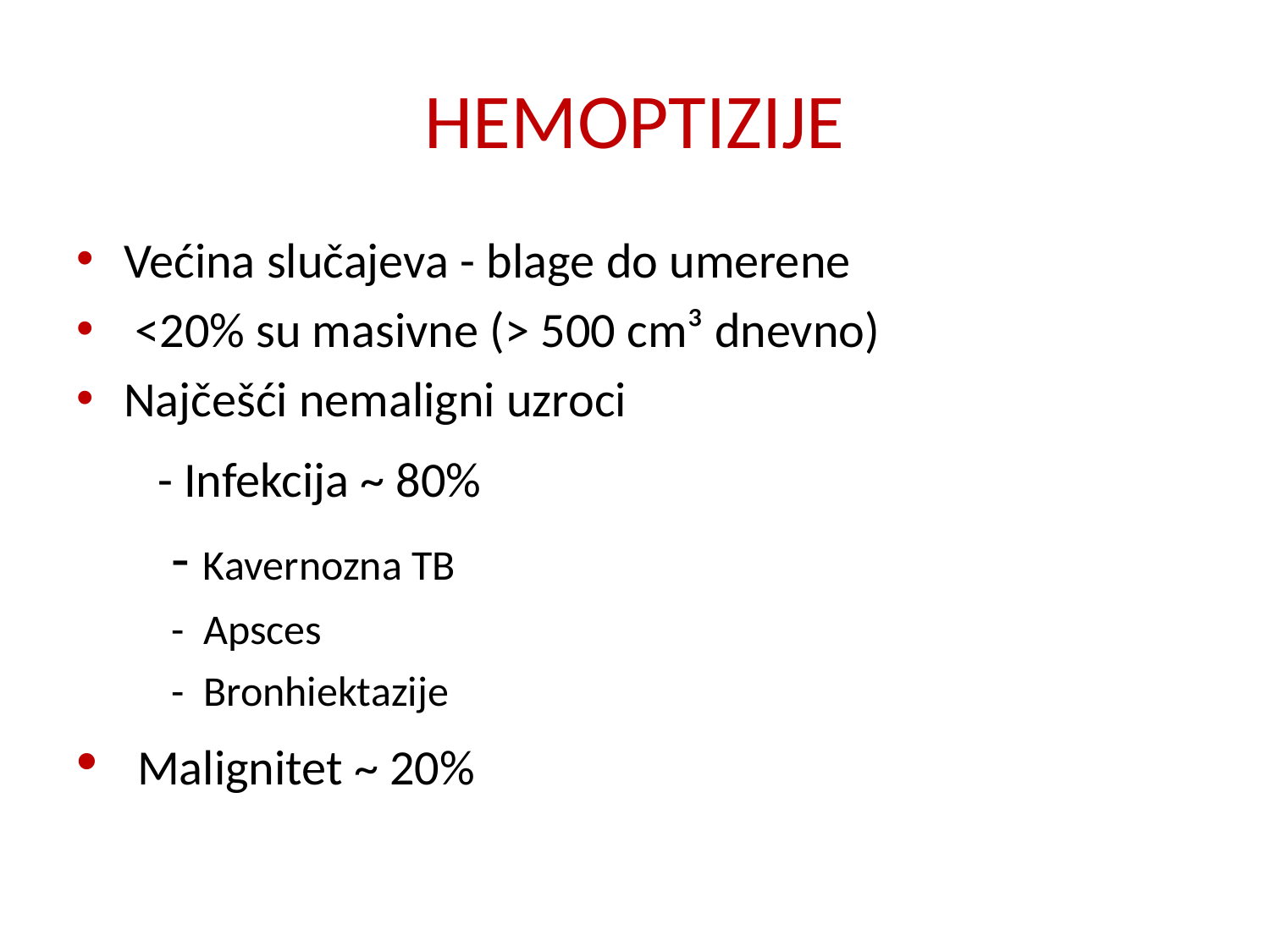

# HEMOPTIZIJE
Većina slučajeva - blage do umerene
 <20% su masivne (> 500 cm³ dnevno)
Najčešći nemaligni uzroci
      - Infekcija ~ 80%
       - Kavernozna TB
          -  Apsces
          -  Bronhiektazije
 Malignitet ~ 20%